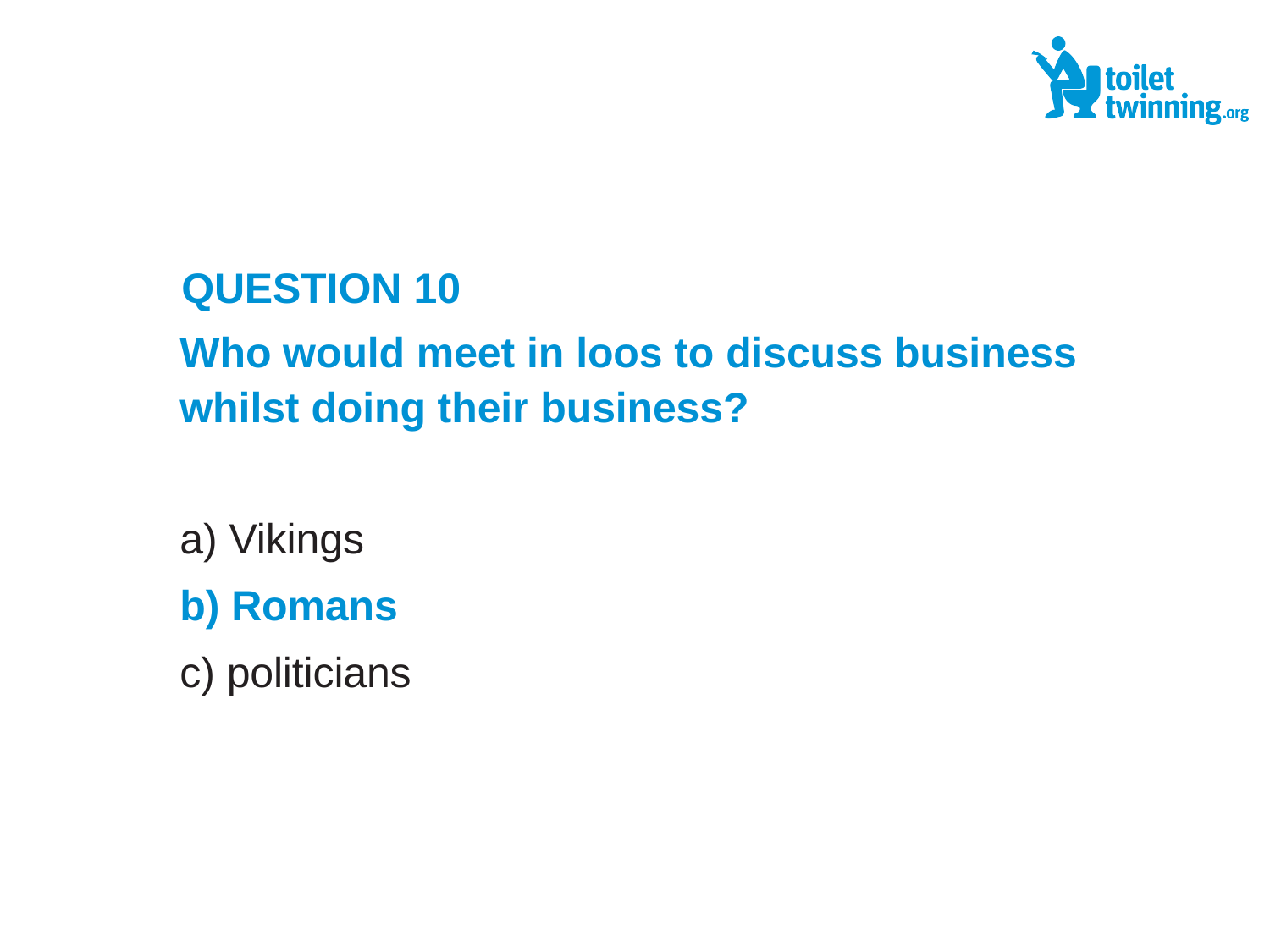

QUESTION 10
Who would meet in loos to discuss business whilst doing their business?

a) Vikings
b) Romans
c) politicians